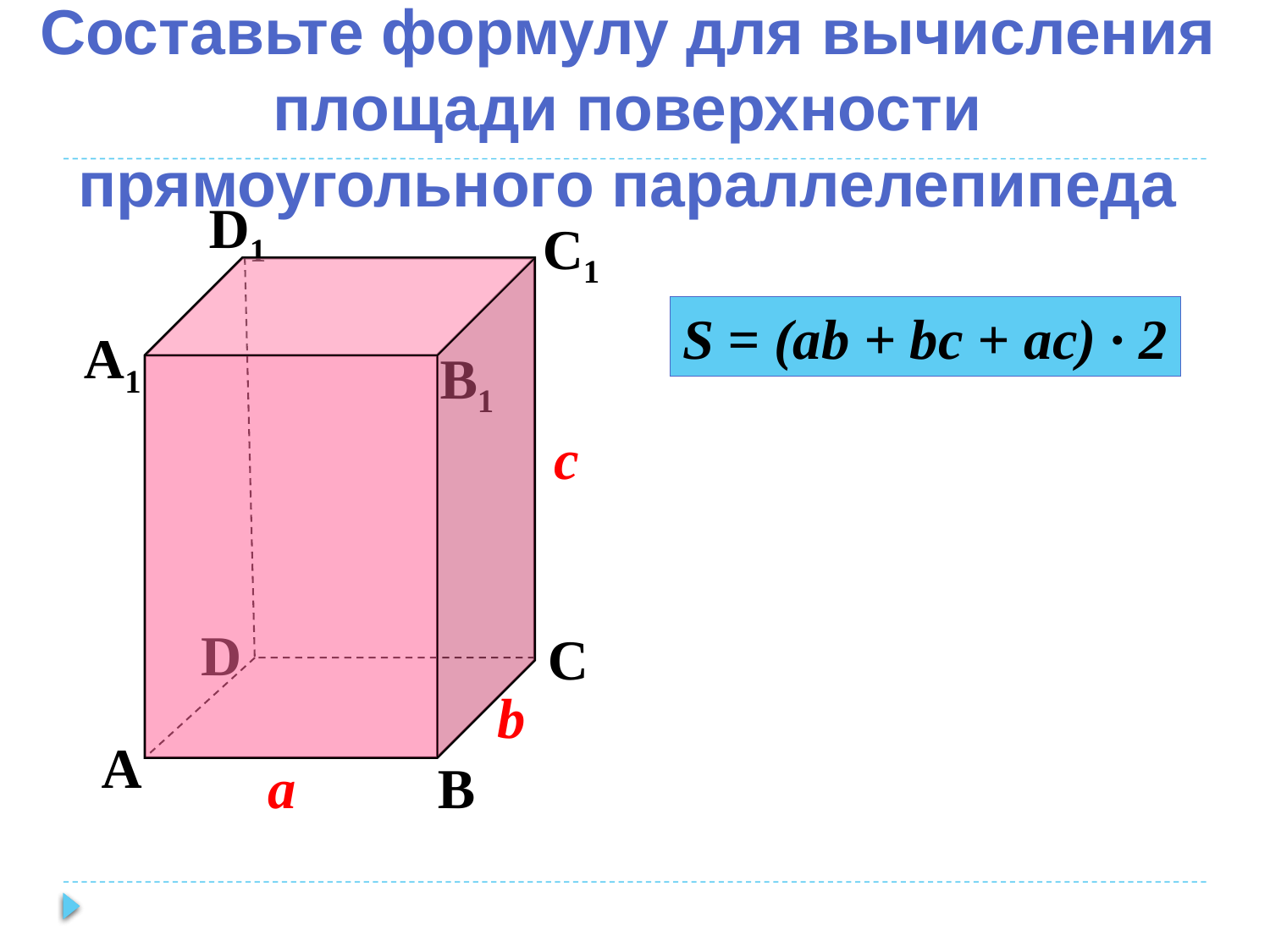

# Составьте формулу для вычисления площади поверхности прямоугольного параллелепипеда
D1
С1

S = (ab + bc + ac) ∙ 2
А1
B1
c
D
С
b
А
а
В